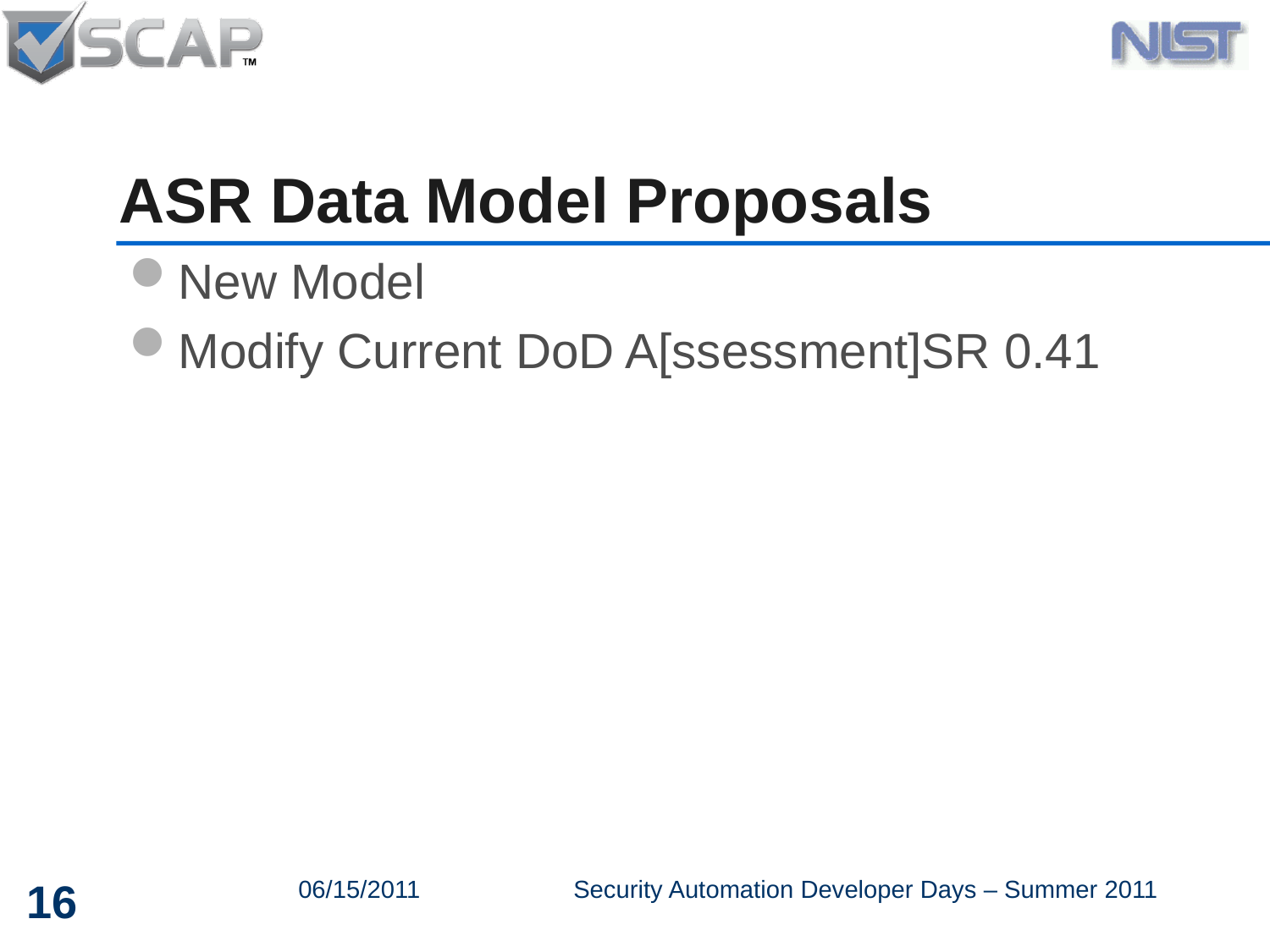

# ASR Data Model Proposals
New Model
Modify Current DoD A[ssessment]SR 0.41

16
06/15/2011
Security Automation Developer Days – Summer 2011